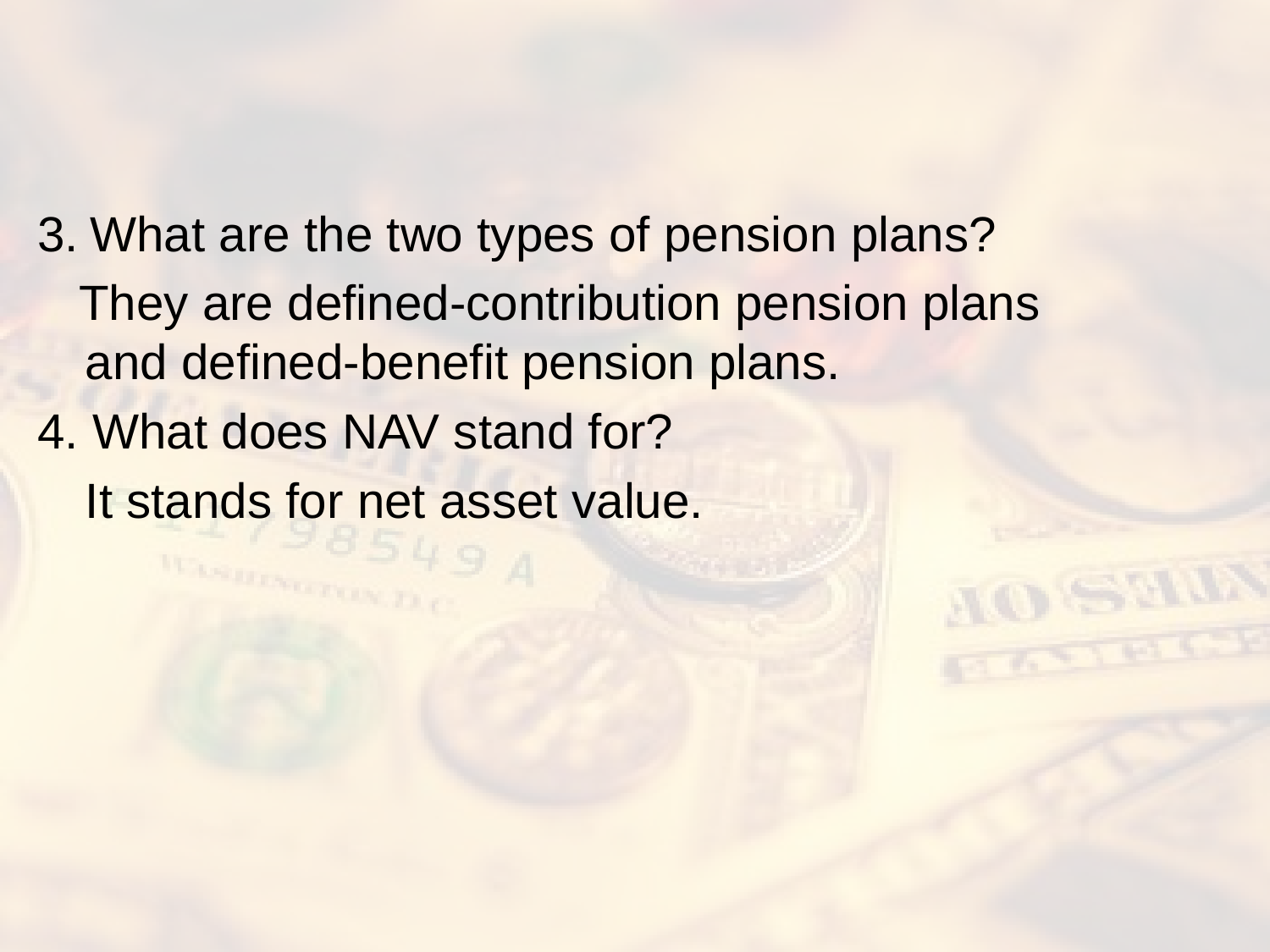

#
3. What are the two types of pension plans?
   They are defined-contribution pension plans and defined-benefit pension plans.
4. What does NAV stand for?
	It stands for net asset value.